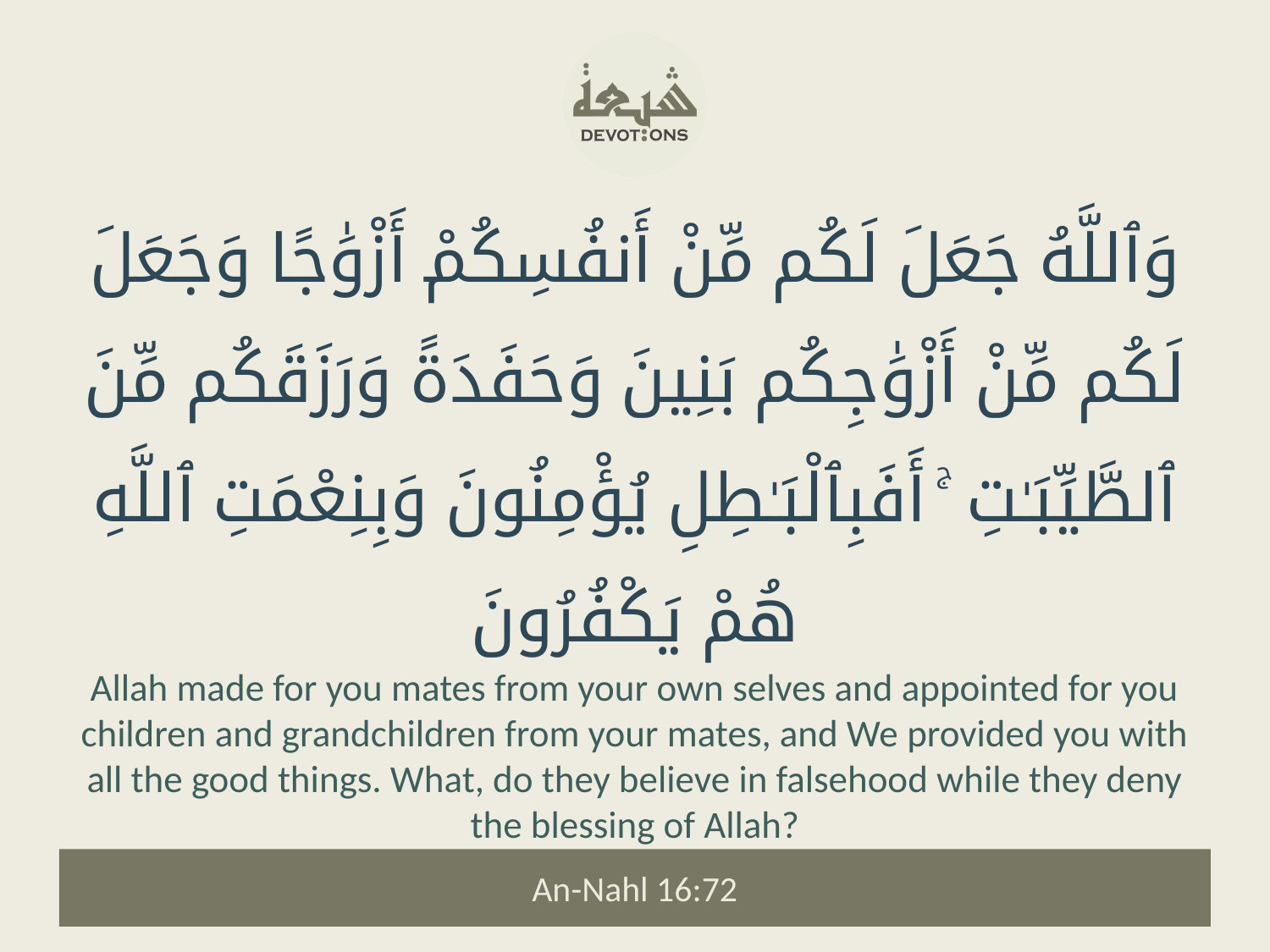

وَٱللَّهُ جَعَلَ لَكُم مِّنْ أَنفُسِكُمْ أَزْوَٰجًا وَجَعَلَ لَكُم مِّنْ أَزْوَٰجِكُم بَنِينَ وَحَفَدَةً وَرَزَقَكُم مِّنَ ٱلطَّيِّبَـٰتِ ۚ أَفَبِٱلْبَـٰطِلِ يُؤْمِنُونَ وَبِنِعْمَتِ ٱللَّهِ هُمْ يَكْفُرُونَ
Allah made for you mates from your own selves and appointed for you children and grandchildren from your mates, and We provided you with all the good things. What, do they believe in falsehood while they deny the blessing of Allah?
An-Nahl 16:72